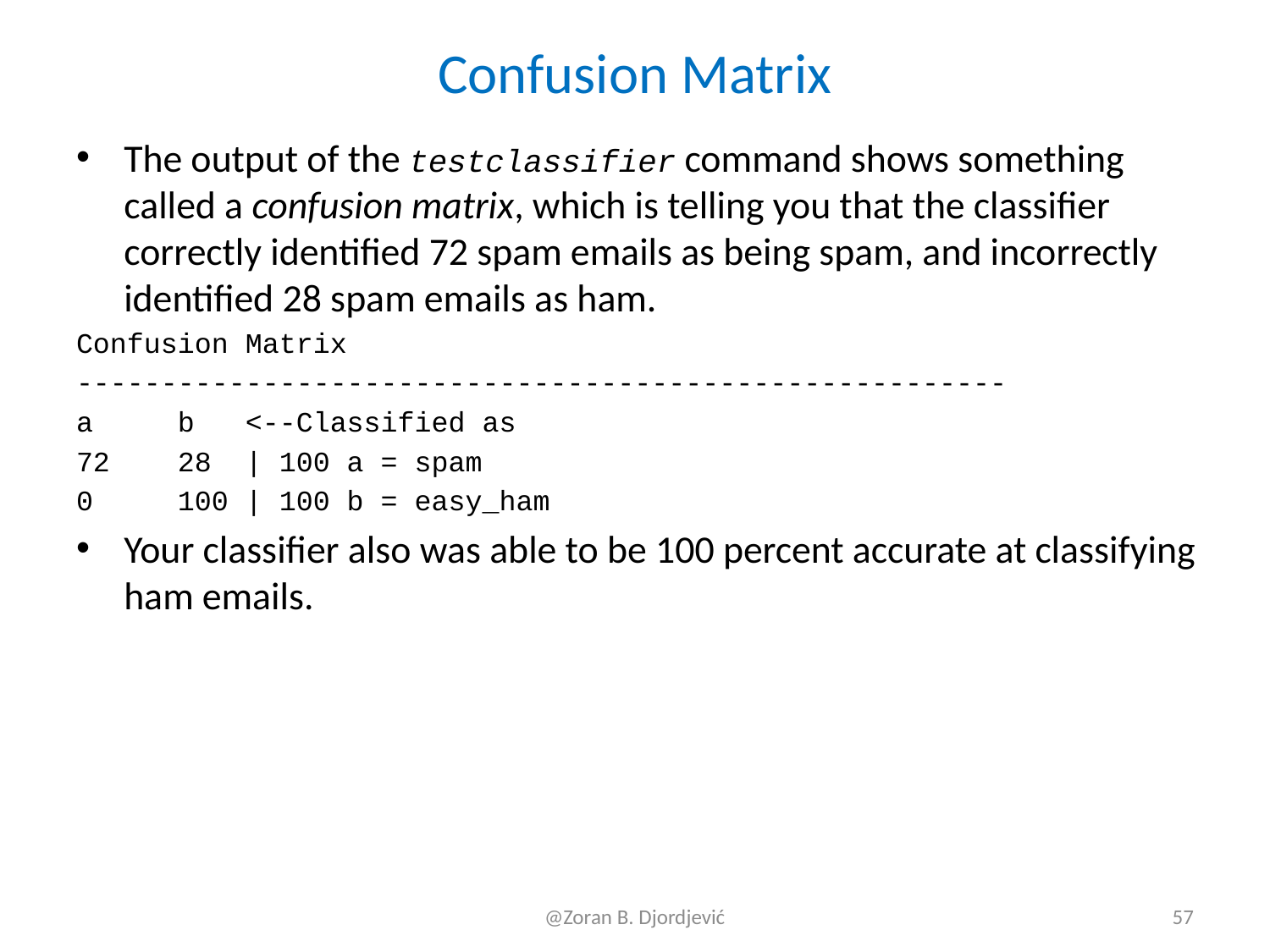

# Confusion Matrix
The output of the testclassifier command shows something called a confusion matrix, which is telling you that the classifier correctly identified 72 spam emails as being spam, and incorrectly identified 28 spam emails as ham.
Confusion Matrix
-------------------------------------------------------
a     b   <--Classified as
72    28  | 100 a = spam
0     100 | 100 b = easy_ham
Your classifier also was able to be 100 percent accurate at classifying ham emails.
@Zoran B. Djordjević
57